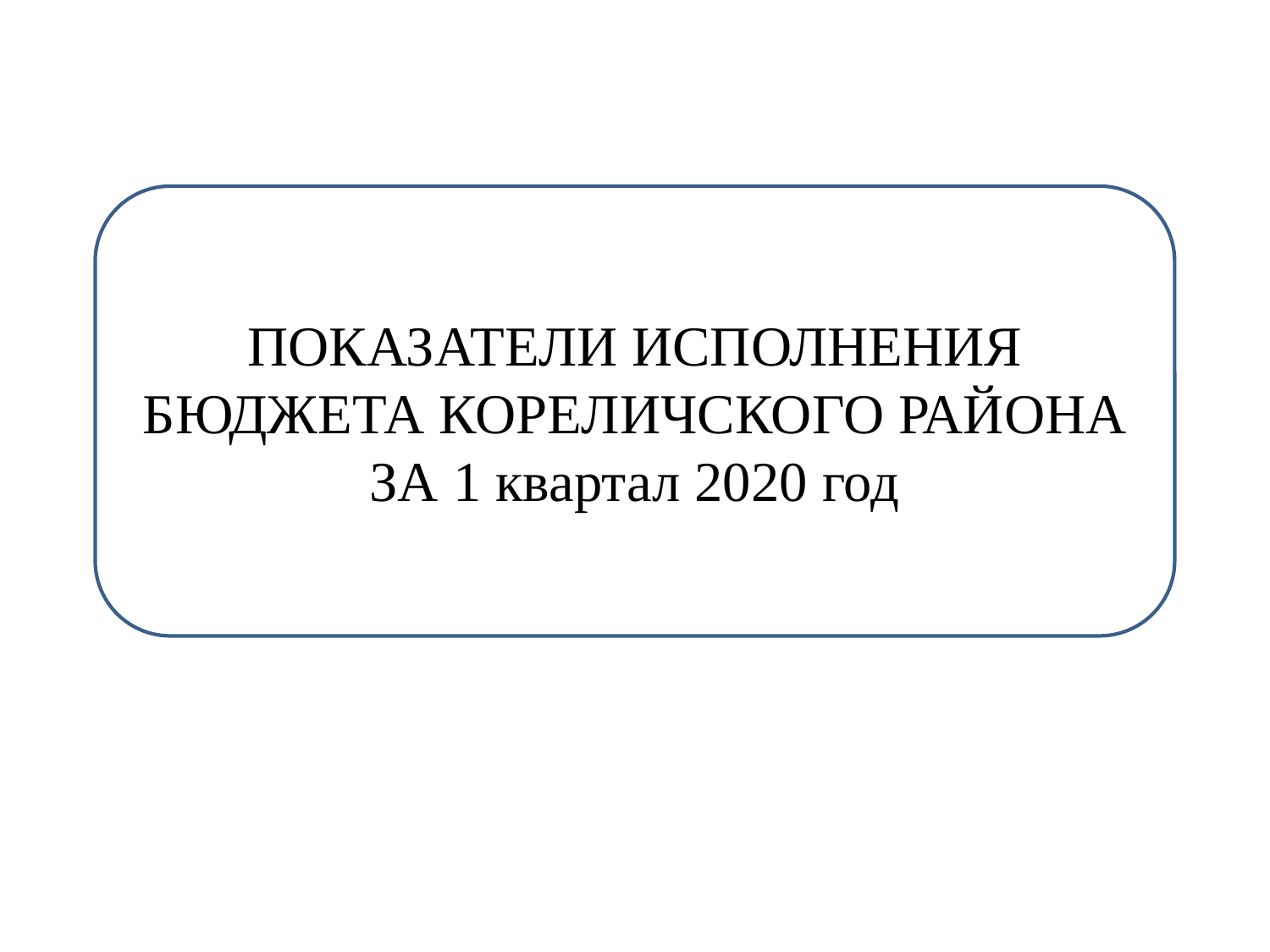

ПОКАЗАТЕЛИ ИСПОЛНЕНИЯ БЮДЖЕТА КОРЕЛИЧСКОГО РАЙОНА ЗА 1 квартал 2020 год
# ПОКАЗАТЕЛИ ИСПОЛНЕНИЯ БЮДЖЕТА КОРЕЛИЧСКОГО РАЙОНА ЗА 2019 год